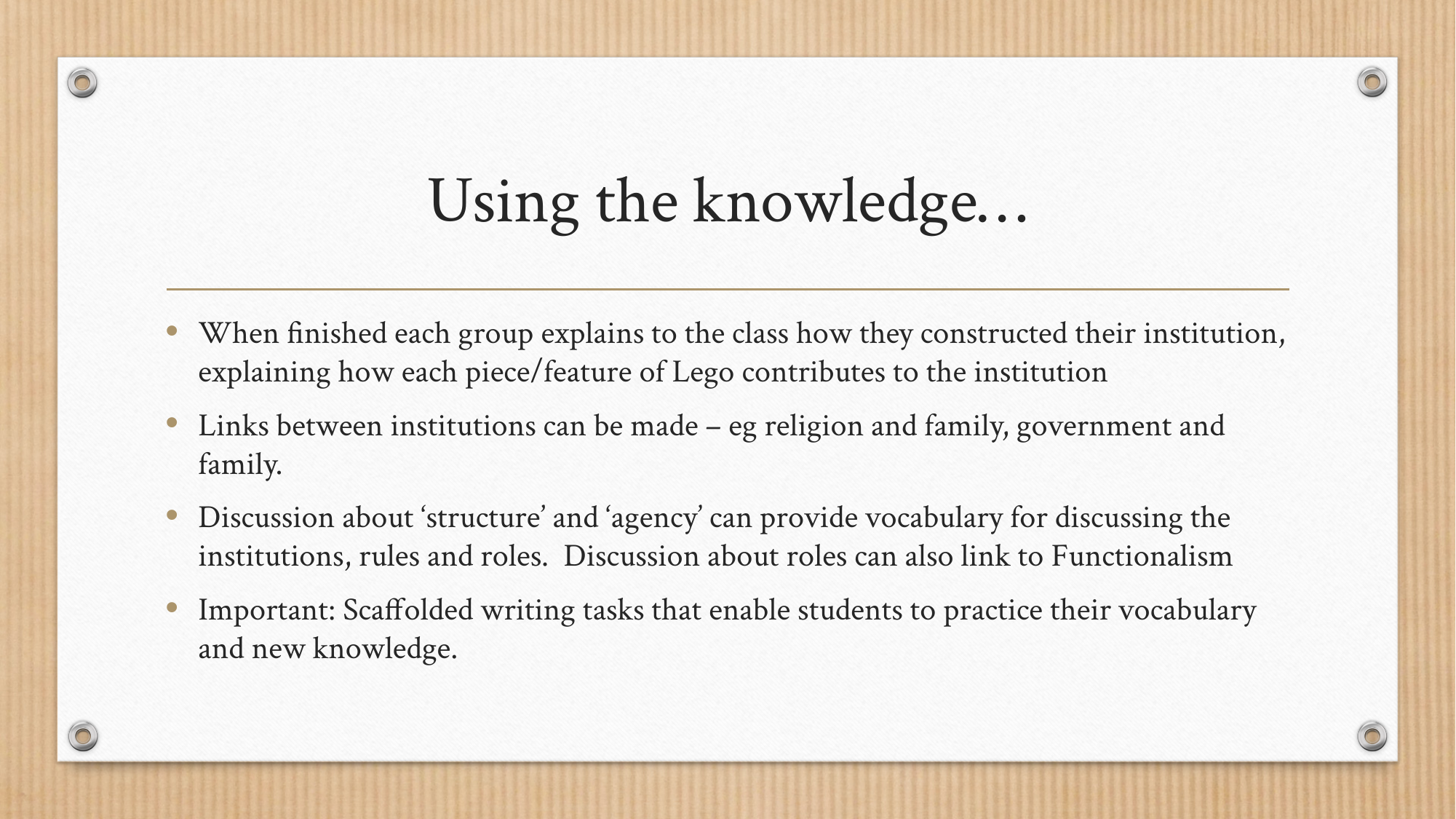

# Using the knowledge…
When finished each group explains to the class how they constructed their institution, explaining how each piece/feature of Lego contributes to the institution
Links between institutions can be made – eg religion and family, government and family.
Discussion about ‘structure’ and ‘agency’ can provide vocabulary for discussing the institutions, rules and roles.  Discussion about roles can also link to Functionalism
Important: Scaffolded writing tasks that enable students to practice their vocabulary and new knowledge.